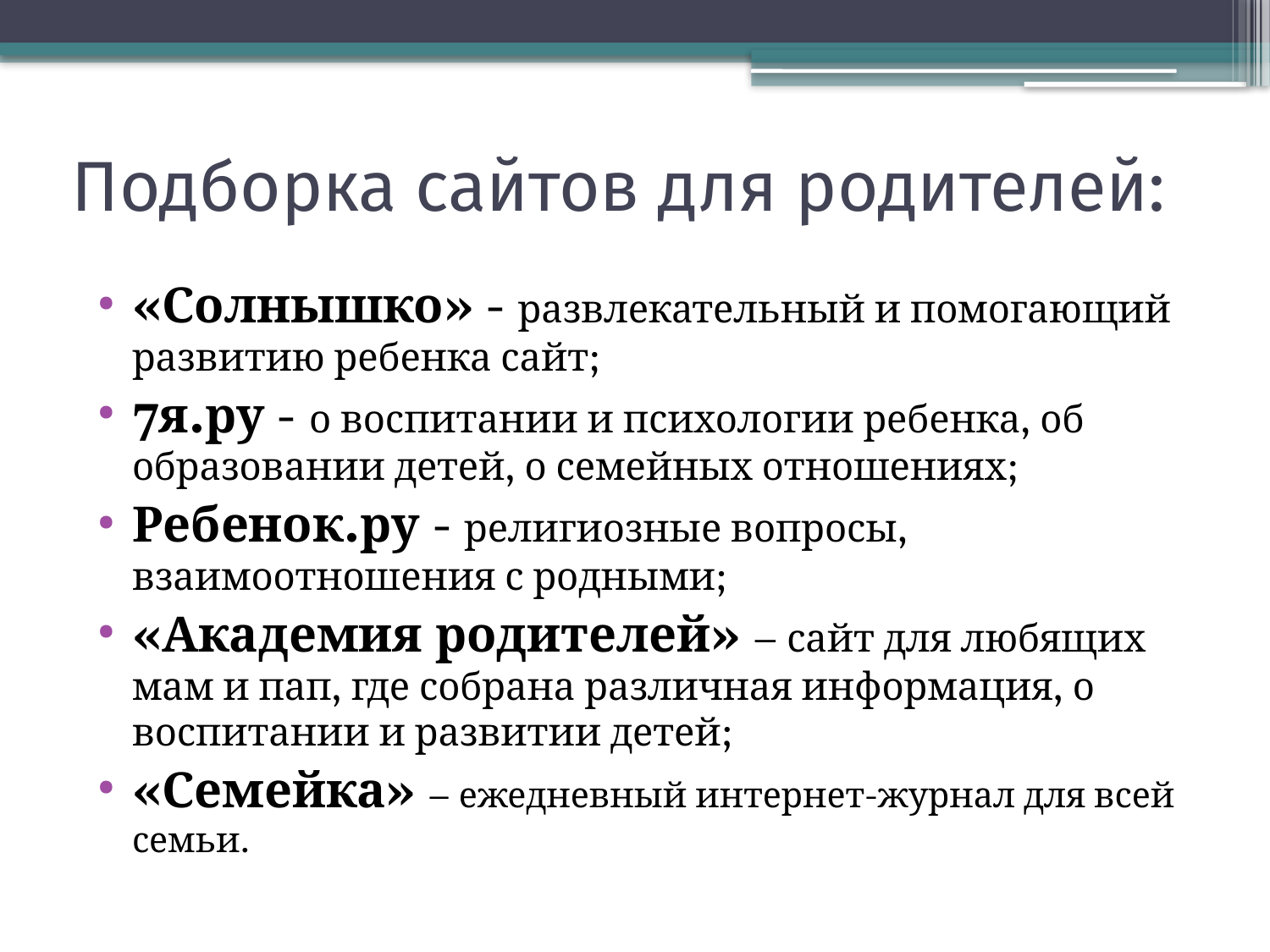

# Подборка сайтов для родителей:
«Солнышко» - развлекательный и помогающий развитию ребенка сайт;
7я.ру - о воспитании и психологии ребенка, об образовании детей, о семейных отношениях;
Ребенок.ру - религиозные вопросы, взаимоотношения с родными;
«Академия родителей» – сайт для любящих мам и пап, где собрана различная информация, о воспитании и развитии детей;
«Семейка» – ежедневный интернет-журнал для всей семьи.